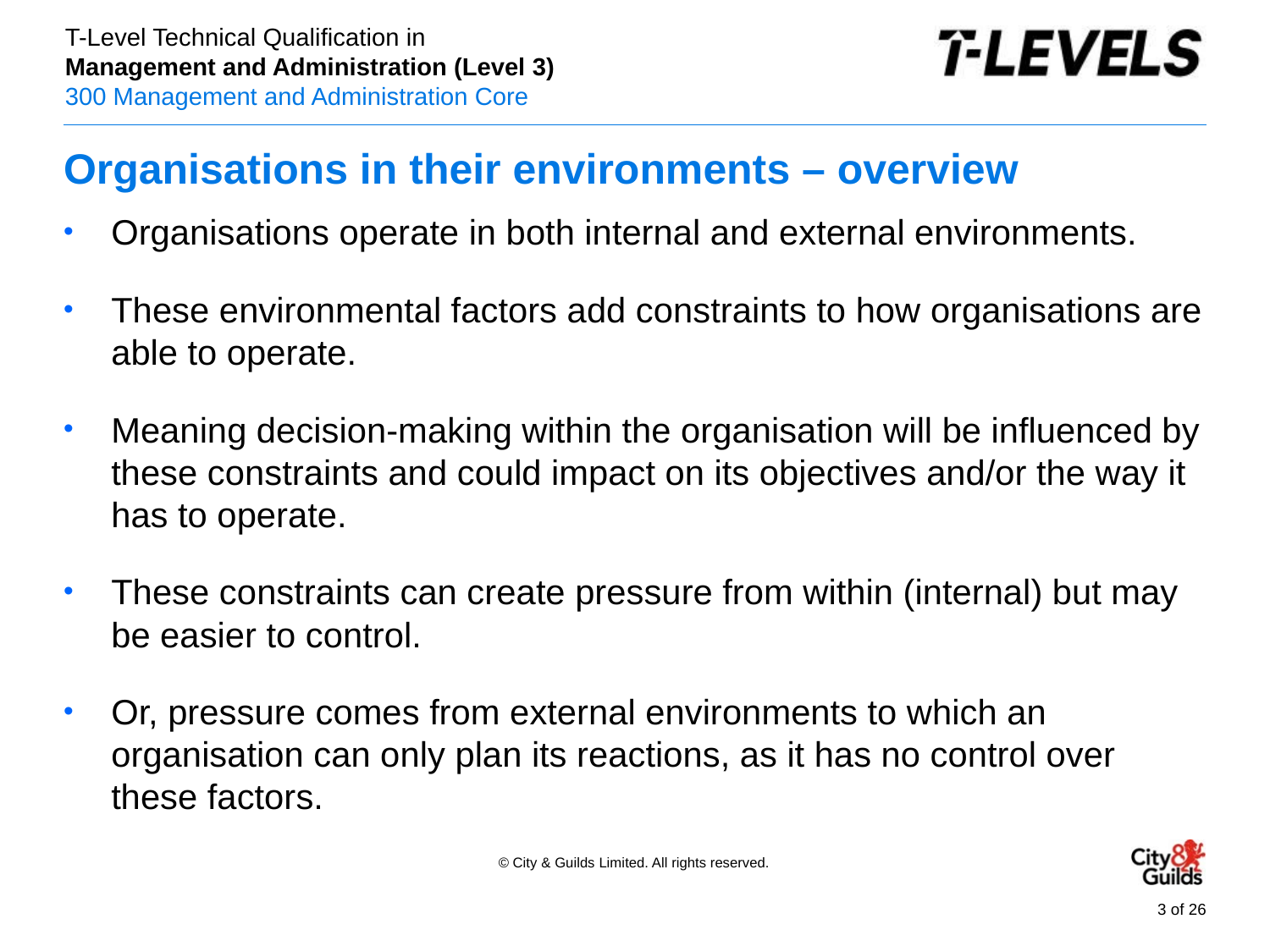

# Organisations in their environments – overview
Organisations operate in both internal and external environments.
These environmental factors add constraints to how organisations are able to operate.
Meaning decision-making within the organisation will be influenced by these constraints and could impact on its objectives and/or the way it has to operate.
These constraints can create pressure from within (internal) but may be easier to control.
Or, pressure comes from external environments to which an organisation can only plan its reactions, as it has no control over these factors.